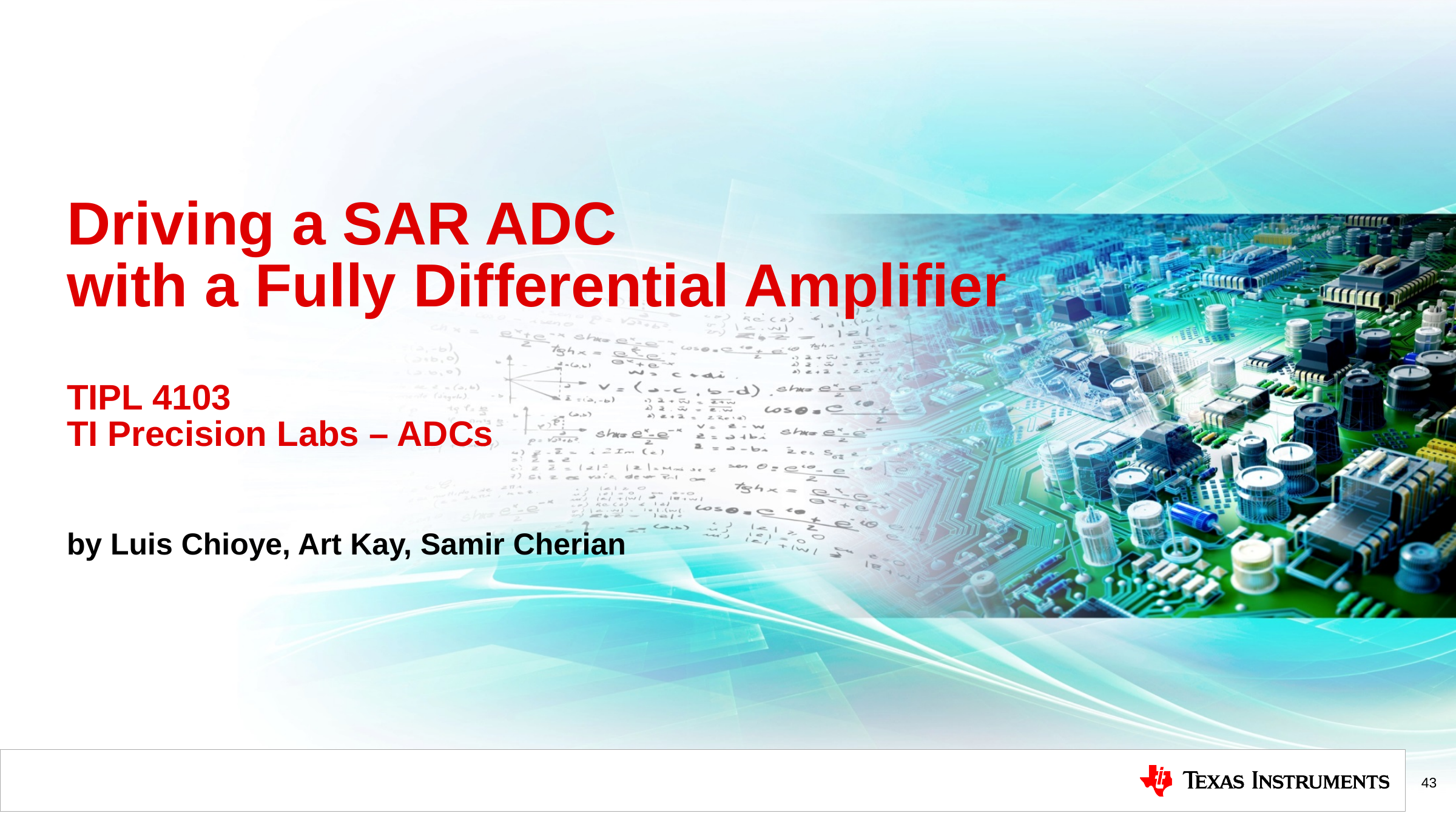

# Driving a SAR ADC with a Fully Differential Amplifier TIPL 4103 TI Precision Labs – ADCs

by Luis Chioye, Art Kay, Samir Cherian
43